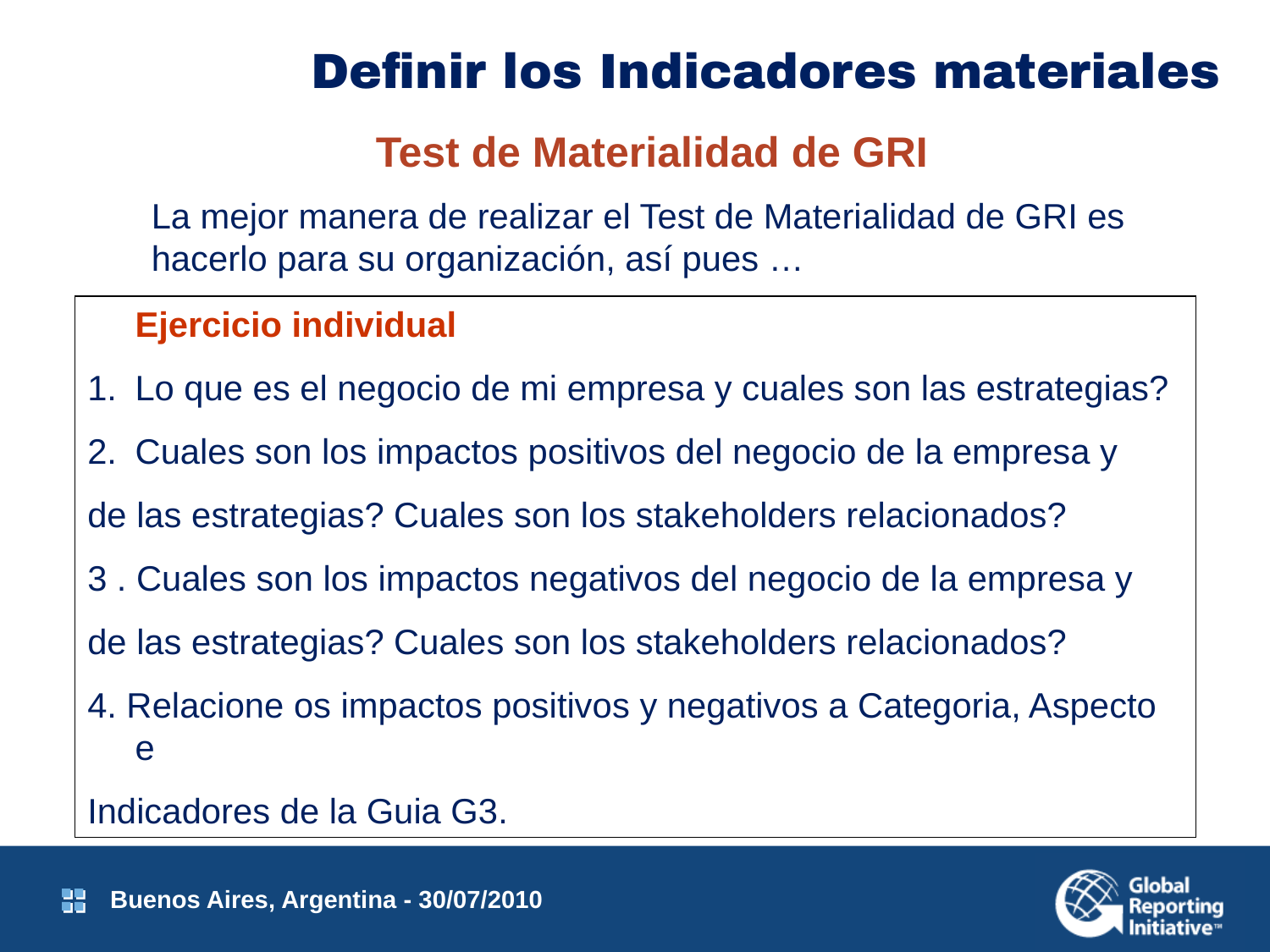

Definir los Indicadores materiales
Test de Materialidad de GRI
La mejor manera de realizar el Test de Materialidad de GRI es hacerlo para su organización, así pues …
	Ejercicio individual
Lo que es el negocio de mi empresa y cuales son las estrategias?
Cuales son los impactos positivos del negocio de la empresa y
de las estrategias? Cuales son los stakeholders relacionados?
3 . Cuales son los impactos negativos del negocio de la empresa y
de las estrategias? Cuales son los stakeholders relacionados?
4. Relacione os impactos positivos y negativos a Categoria, Aspecto e
Indicadores de la Guia G3.
26